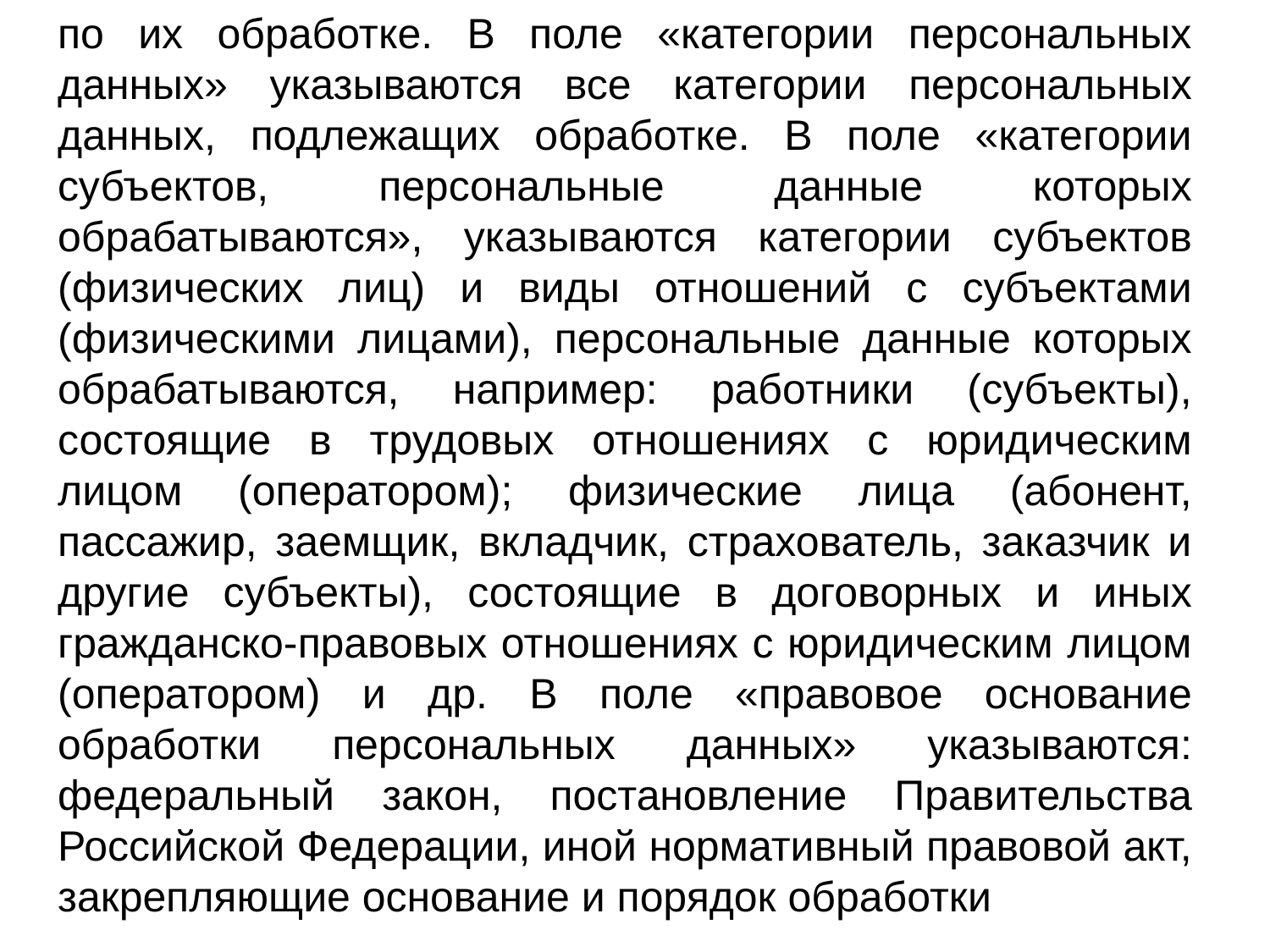

по их обработке. В поле «категории персональных данных» указываются все категории персональных данных, подлежащих обработке. В поле «категории субъектов, персональные данные которых обрабатываются», указываются категории субъектов (физических лиц) и виды отношений с субъектами (физическими лицами), персональные данные которых обрабатываются, например: работники (субъекты), состоящие в трудовых отношениях с юридическим лицом (оператором); физические лица (абонент, пассажир, заемщик, вкладчик, страхователь, заказчик и другие субъекты), состоящие в договорных и иных гражданско-правовых отношениях с юридическим лицом (оператором) и др. В поле «правовое основание обработки персональных данных» указываются: федеральный закон, постановление Правительства Российской Федерации, иной нормативный правовой акт, закрепляющие основание и порядок обработки